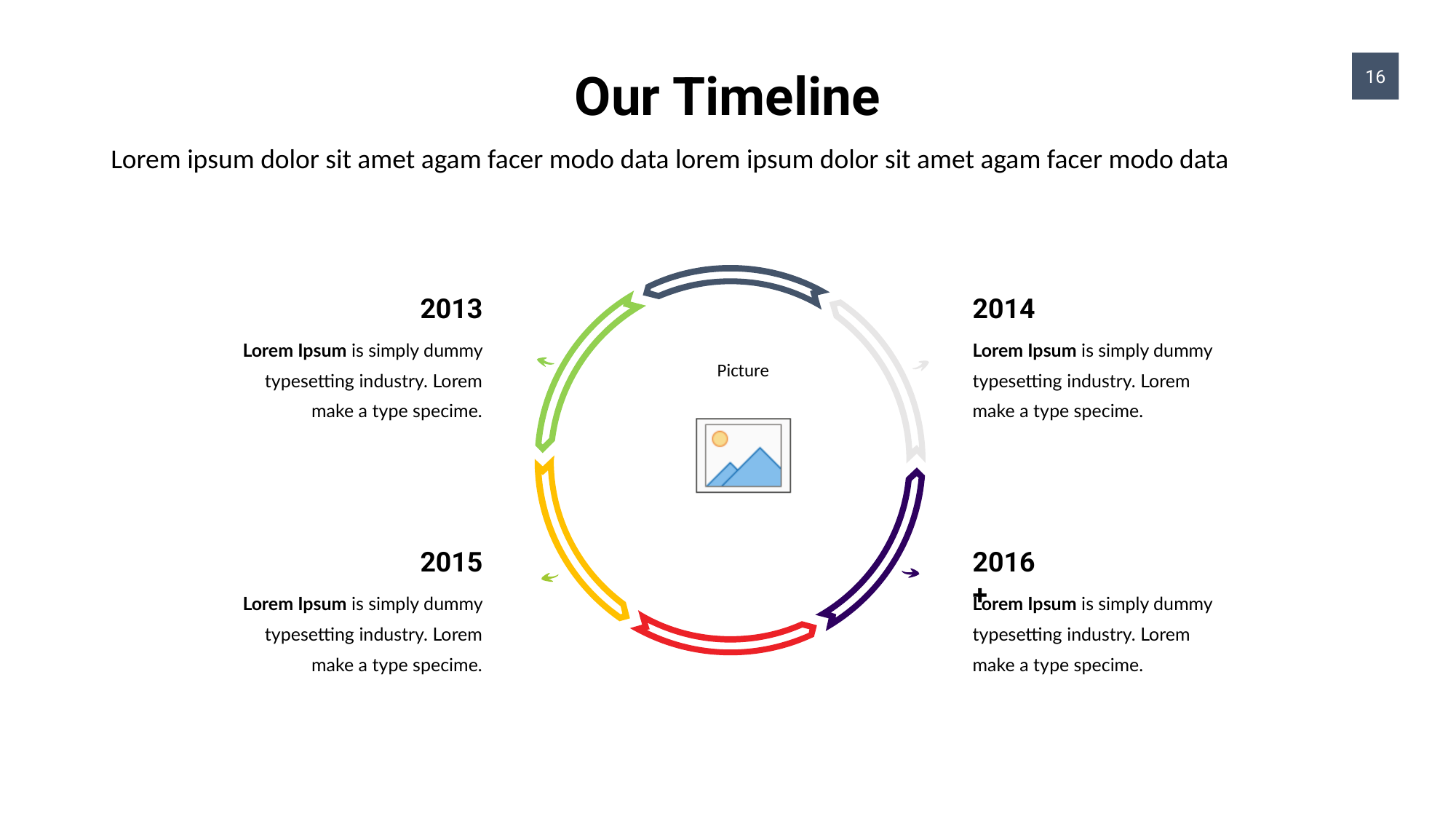

Our Timeline
16
Lorem ipsum dolor sit amet agam facer modo data lorem ipsum dolor sit amet agam facer modo data

2013
Lorem Ipsum is simply dummy typesetting industry. Lorem make a type specime.
2014
Lorem Ipsum is simply dummy typesetting industry. Lorem make a type specime.

2015
Lorem Ipsum is simply dummy typesetting industry. Lorem make a type specime.
2016+
Lorem Ipsum is simply dummy typesetting industry. Lorem make a type specime.